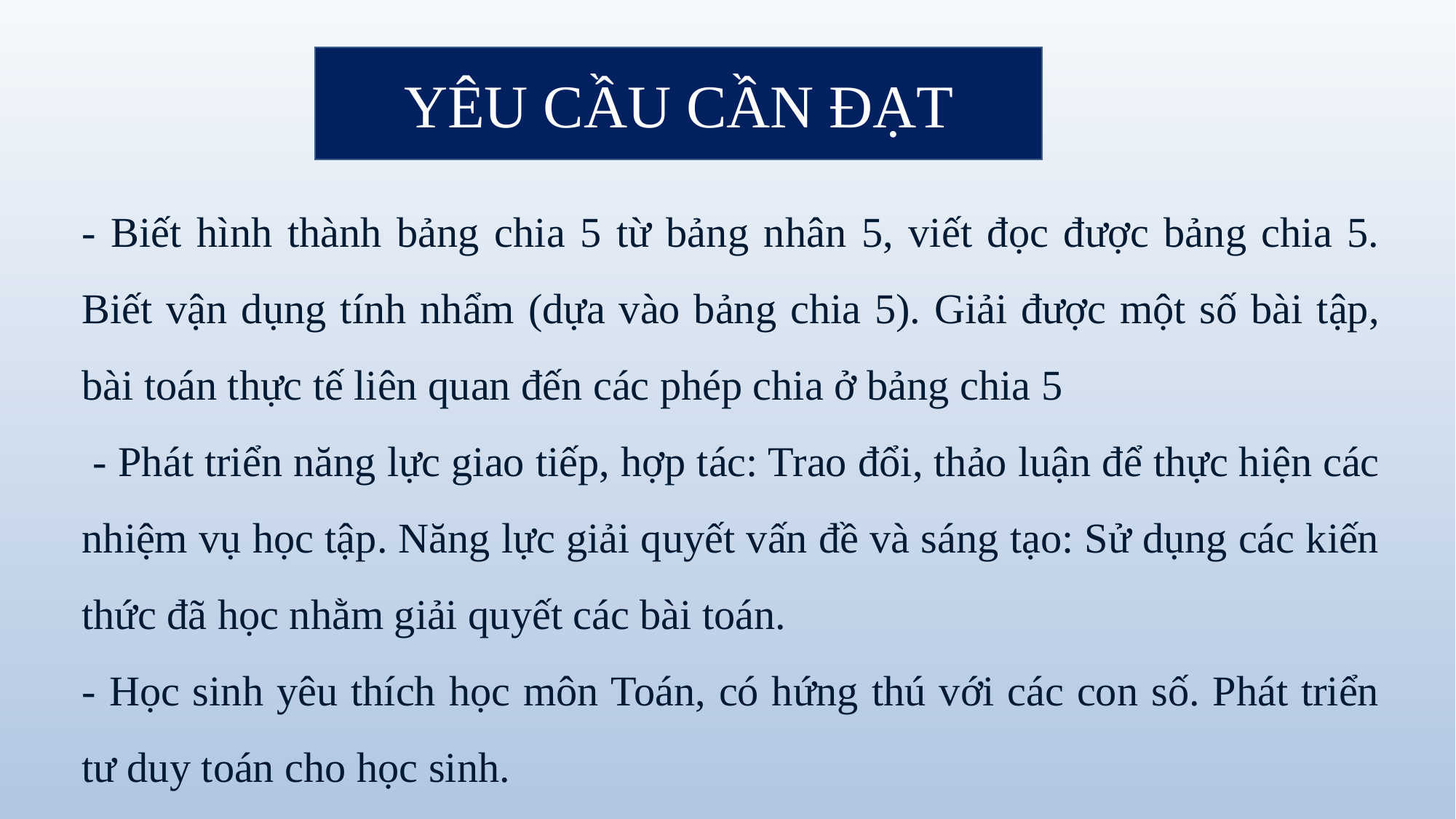

YÊU CẦU CẦN ĐẠT
- Biết hình thành bảng chia 5 từ bảng nhân 5, viết đọc được bảng chia 5. Biết vận dụng tính nhẩm (dựa vào bảng chia 5). Giải được một số bài tập, bài toán thực tế liên quan đến các phép chia ở bảng chia 5
 - Phát triển năng lực giao tiếp, hợp tác: Trao đổi, thảo luận để thực hiện các nhiệm vụ học tập. Năng lực giải quyết vấn đề và sáng tạo: Sử dụng các kiến thức đã học nhằm giải quyết các bài toán.
- Học sinh yêu thích học môn Toán, có hứng thú với các con số. Phát triển tư duy toán cho học sinh.